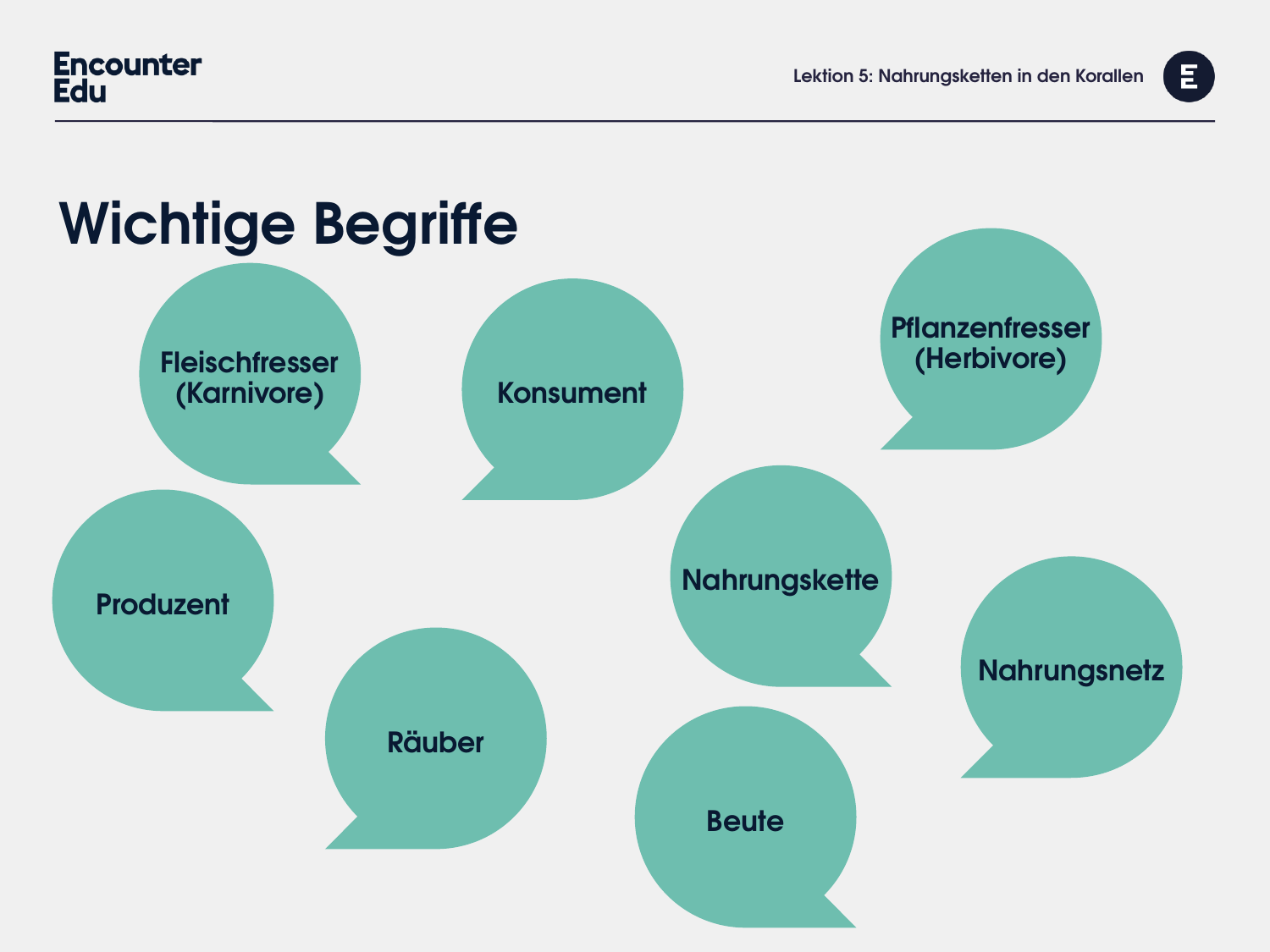

# Lektion 5: Nahrungsketten in den Korallen
Wichtige Begriffe

Pflanzenfresser (Herbivore)

Fleischfresser (Karnivore)

Konsument

Nahrungskette

Produzent

Nahrungsnetz

Räuber

Beute